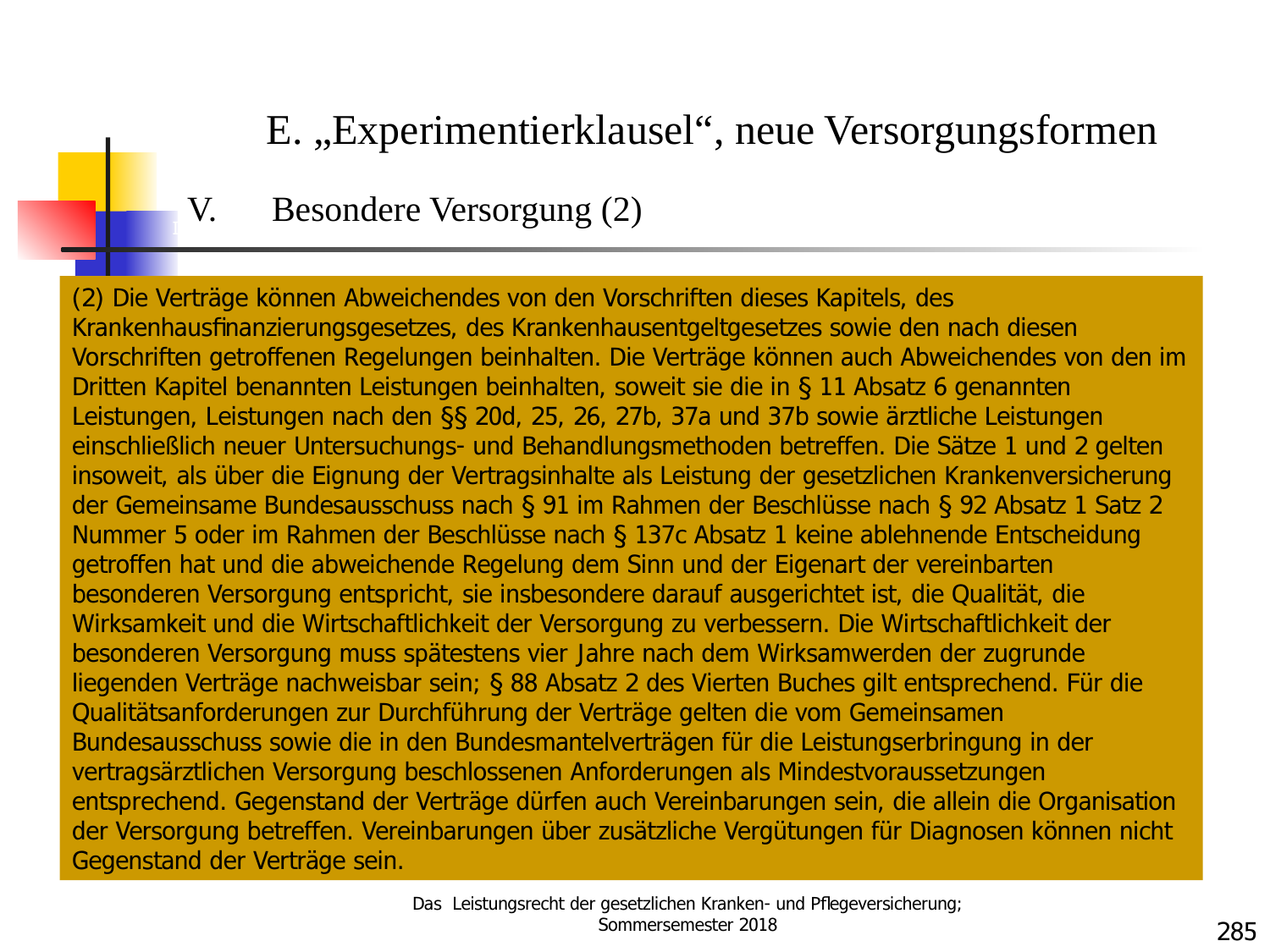

IV 3
E. „Experimentierklausel“, neue Versorgungsformen

Besondere Versorgung (2)
(2) Die Verträge können Abweichendes von den Vorschriften dieses Kapitels, des Krankenhausfinanzierungsgesetzes, des Krankenhausentgeltgesetzes sowie den nach diesen Vorschriften getroffenen Regelungen beinhalten. Die Verträge können auch Abweichendes von den im Dritten Kapitel benannten Leistungen beinhalten, soweit sie die in § 11 Absatz 6 genannten Leistungen, Leistungen nach den §§ 20d, 25, 26, 27b, 37a und 37b sowie ärztliche Leistungen einschließlich neuer Untersuchungs- und Behandlungsmethoden betreffen. Die Sätze 1 und 2 gelten insoweit, als über die Eignung der Vertragsinhalte als Leistung der gesetzlichen Krankenversicherung der Gemeinsame Bundesausschuss nach § 91 im Rahmen der Beschlüsse nach § 92 Absatz 1 Satz 2 Nummer 5 oder im Rahmen der Beschlüsse nach § 137c Absatz 1 keine ablehnende Entscheidung getroffen hat und die abweichende Regelung dem Sinn und der Eigenart der vereinbarten besonderen Versorgung entspricht, sie insbesondere darauf ausgerichtet ist, die Qualität, die Wirksamkeit und die Wirtschaftlichkeit der Versorgung zu verbessern. Die Wirtschaftlichkeit der besonderen Versorgung muss spätestens vier Jahre nach dem Wirksamwerden der zugrunde liegenden Verträge nachweisbar sein; § 88 Absatz 2 des Vierten Buches gilt entsprechend. Für die Qualitätsanforderungen zur Durchführung der Verträge gelten die vom Gemeinsamen Bundesausschuss sowie die in den Bundesmantelverträgen für die Leistungserbringung in der vertragsärztlichen Versorgung beschlossenen Anforderungen als Mindestvoraussetzungen entsprechend. Gegenstand der Verträge dürfen auch Vereinbarungen sein, die allein die Organisation der Versorgung betreffen. Vereinbarungen über zusätzliche Vergütungen für Diagnosen können nicht Gegenstand der Verträge sein.
Krankheit
Das  Leistungsrecht der gesetzlichen Kranken- und Pflegeversicherung; Sommersemester 2018
285